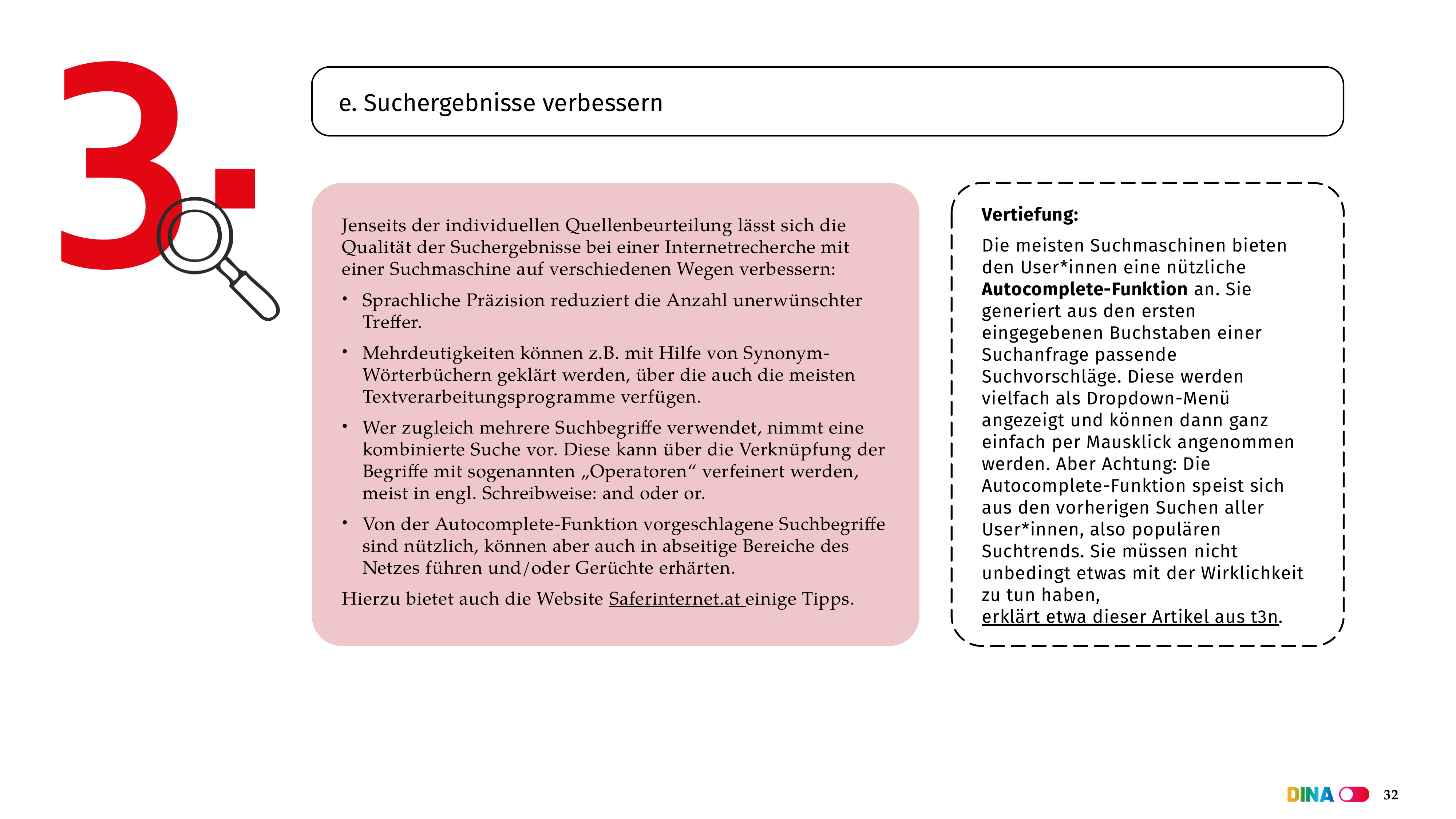

e. Suchergebnisse verbessern
Jenseits der individuellen Quellenbeurteilung lässt sich die Qualität der Suchergebnisse bei einer Internetrecherche mit einer Suchmaschine auf verschiedenen Wegen verbessern:
Sprachliche Präzision reduziert die Anzahl unerwünschter Treffer.
Mehrdeutigkeiten können z.B. mit Hilfe von Synonym-Wörterbüchern geklärt werden, über die auch die meisten Textverarbeitungsprogramme verfügen.
Wer zugleich mehrere Suchbegriffe verwendet, nimmt eine kombinierte Suche vor. Diese kann über die Verknüpfung der Begriffe mit sogenannten „Operatoren“ verfeinert werden, meist in engl. Schreibweise: and oder or.
Von der Autocomplete-Funktion vorgeschlagene Suchbegriffe sind nützlich, können aber auch in abseitige Bereiche des Netzes führen und/oder Gerüchte erhärten.
Hierzu bietet auch die Website Saferinternet.at einige Tipps.
Vertiefung:
Die meisten Suchmaschinen bieten den User*innen eine nützliche Autocomplete-Funktion an. Sie generiert aus den ersten eingegebenen Buchstaben einer Suchanfrage passende Suchvorschläge. Diese werden vielfach als Dropdown-Menü angezeigt und können dann ganz einfach per Mausklick angenommen werden. Aber Achtung: Die Autocomplete-Funktion speist sich aus den vorherigen Suchen aller User*innen, also populären Suchtrends. Sie müssen nicht unbedingt etwas mit der Wirklichkeit zu tun haben, erklärt etwa dieser Artikel aus t3n.
32